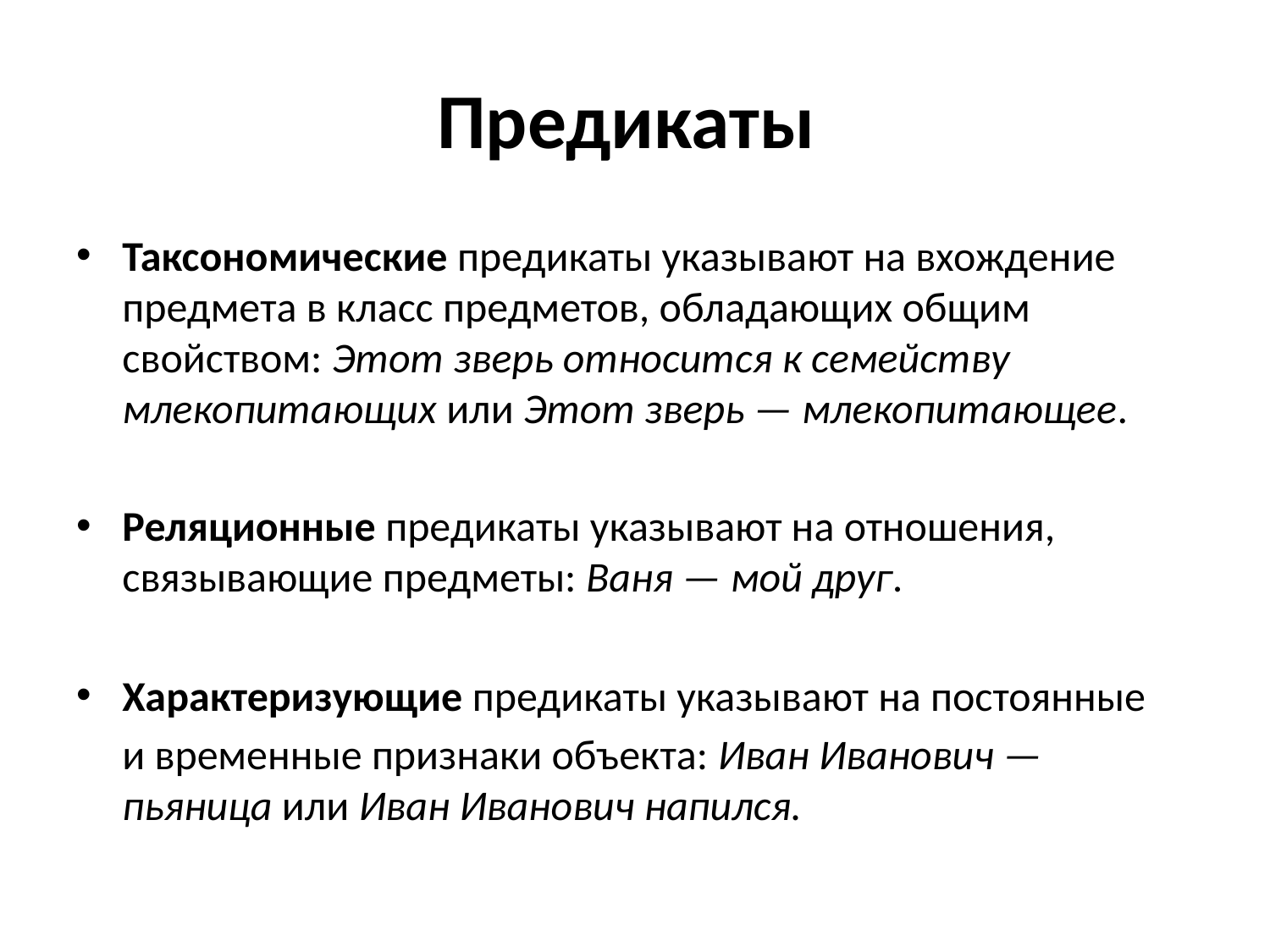

# Предикаты
Таксономические предикаты указывают на вхождение предмета в класс предметов, обладающих общим свойством: Этот зверь относится к семейству млекопитающих или Этот зверь — млекопитающее.

Реляционные предикаты указывают на отношения, связывающие предметы: Ваня — мой друг.

Характеризующие предикаты указывают на постоянные
	и временные признаки объекта: Иван Иванович — пьяница или Иван Иванович напился.